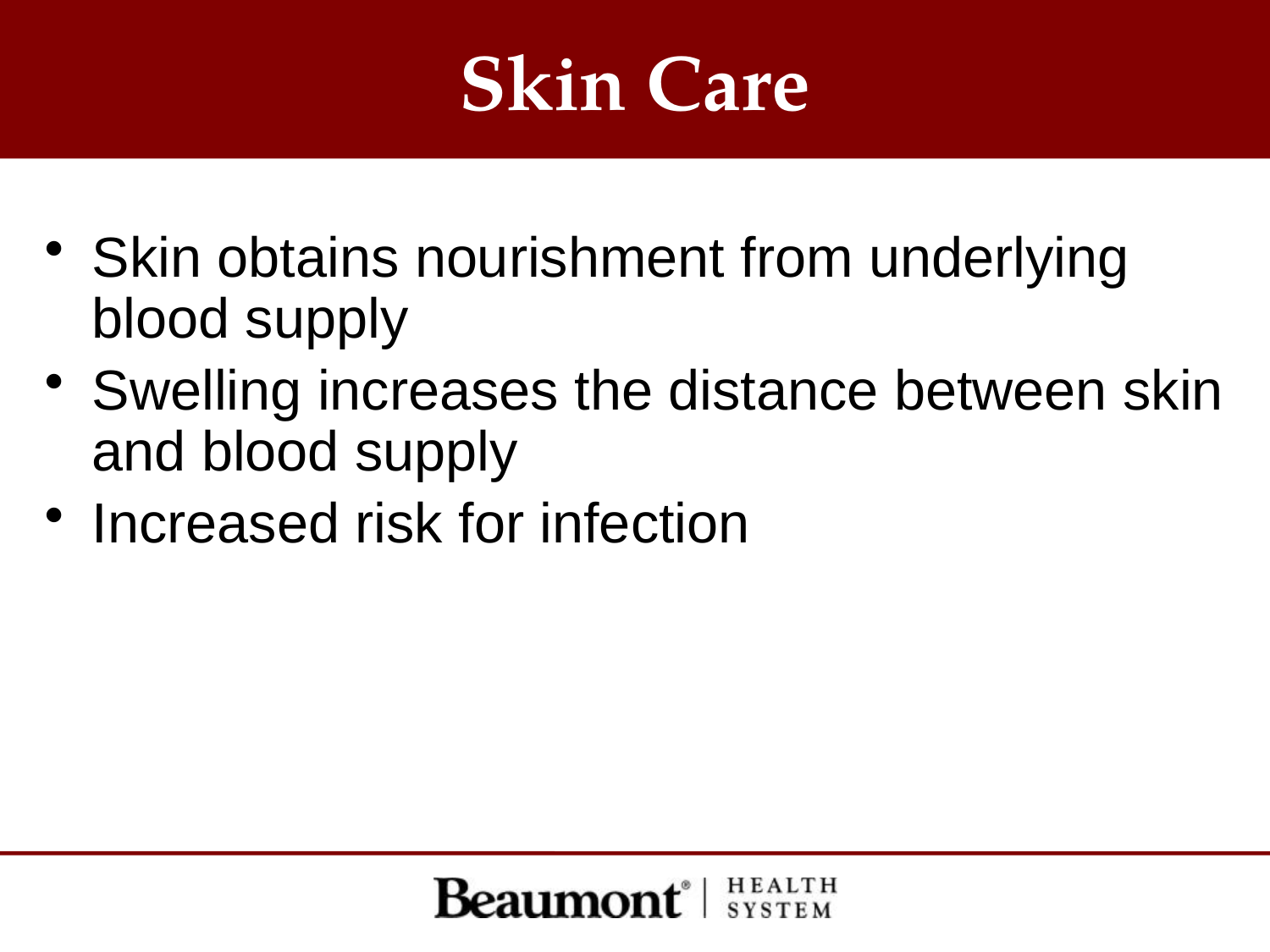

# Skin Care
Skin obtains nourishment from underlying blood supply
Swelling increases the distance between skin and blood supply
Increased risk for infection